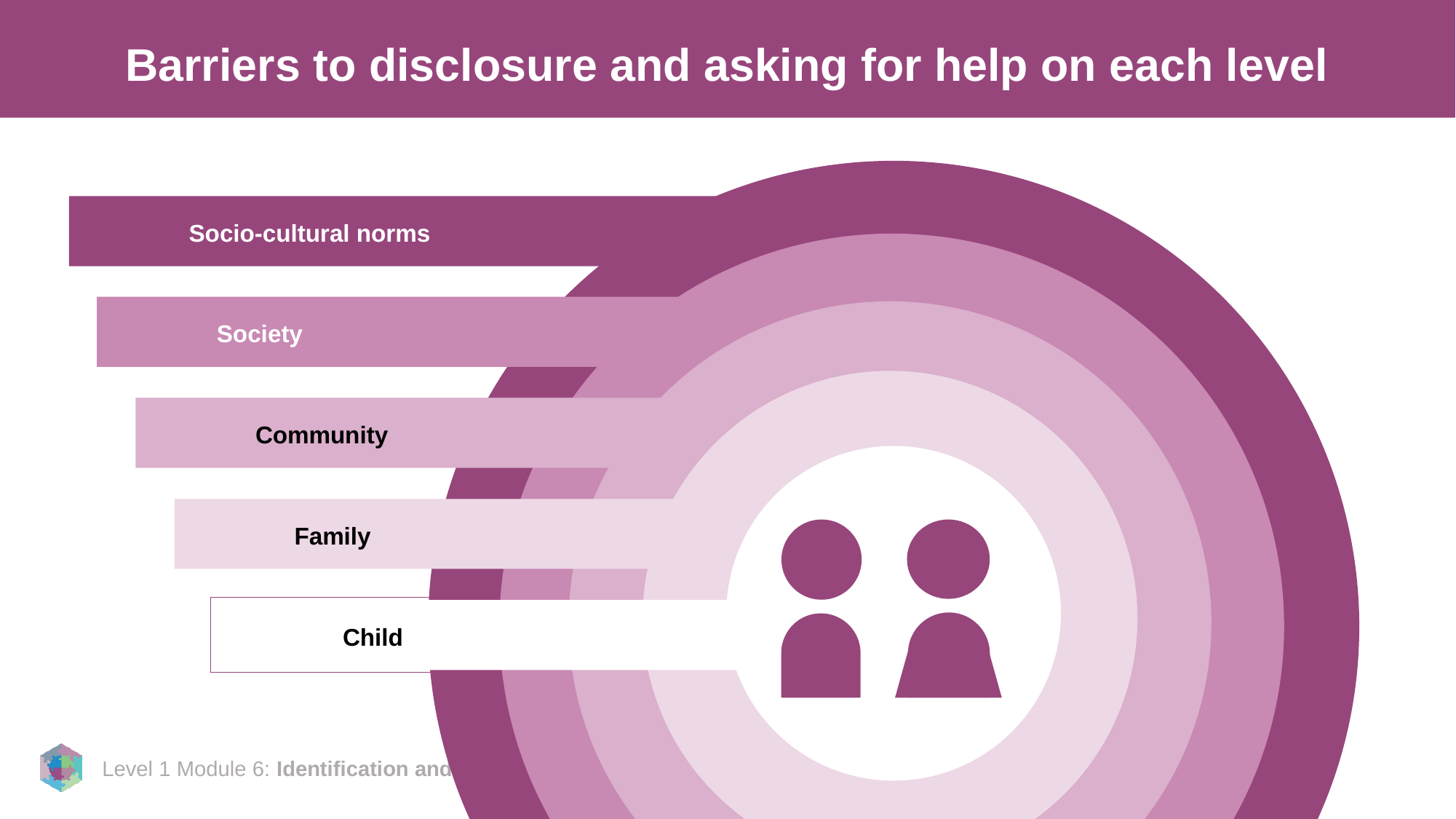

# Barriers to disclosure and asking for help on each level

	Socio-cultural norms
	Society
	Community
	Family

Child
	Child